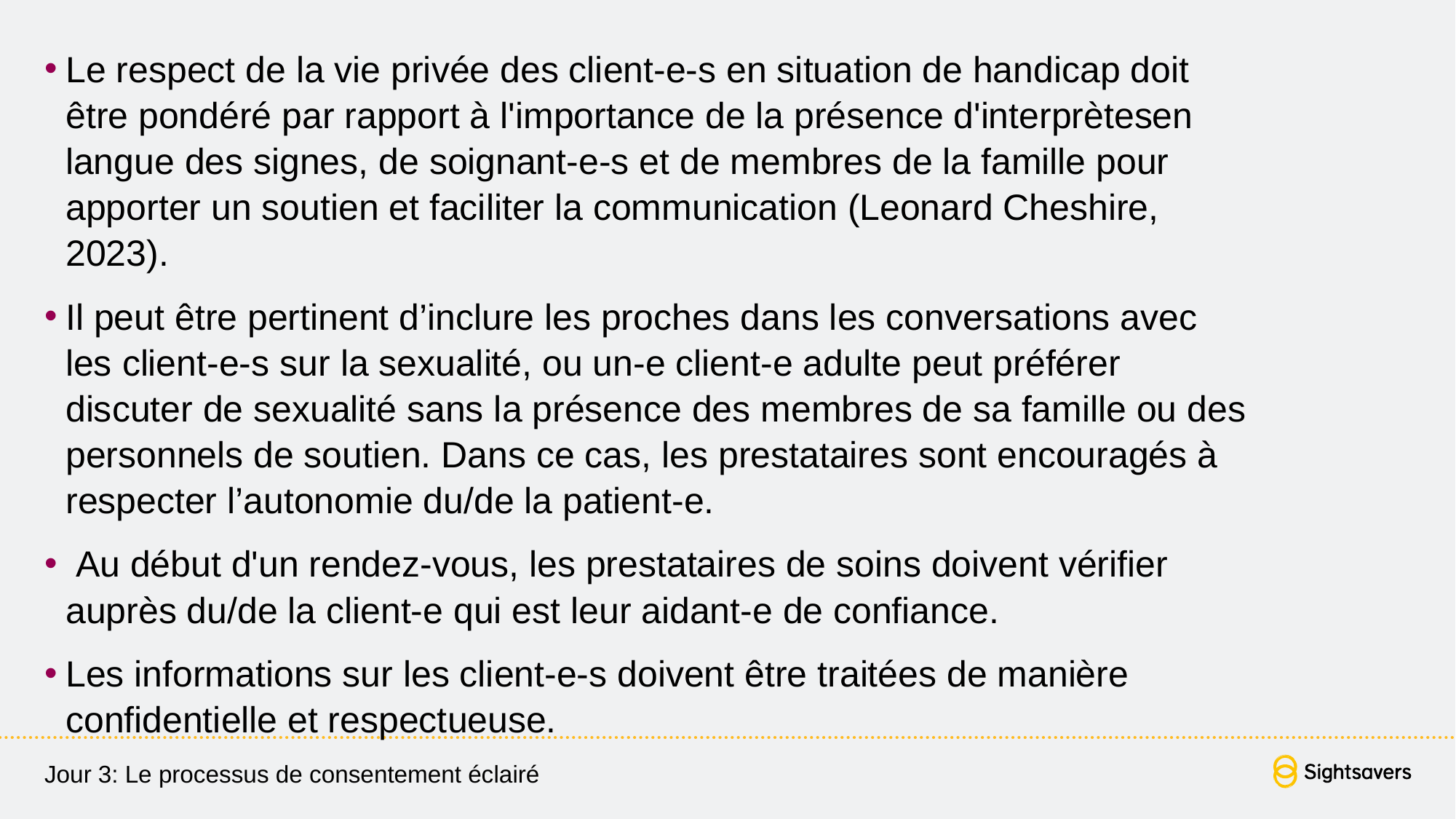

Le respect de la vie privée des client-e-s en situation de handicap doit être pondéré par rapport à l'importance de la présence d'interprètesen langue des signes, de soignant-e-s et de membres de la famille pour apporter un soutien et faciliter la communication (Leonard Cheshire, 2023).
Il peut être pertinent d’inclure les proches dans les conversations avec les client-e-s sur la sexualité, ou un-e client-e adulte peut préférer discuter de sexualité sans la présence des membres de sa famille ou des personnels de soutien. Dans ce cas, les prestataires sont encouragés à respecter l’autonomie du/de la patient-e.
 Au début d'un rendez-vous, les prestataires de soins doivent vérifier auprès du/de la client-e qui est leur aidant-e de confiance.
Les informations sur les client-e-s doivent être traitées de manière confidentielle et respectueuse.
Jour 3: Le processus de consentement éclairé